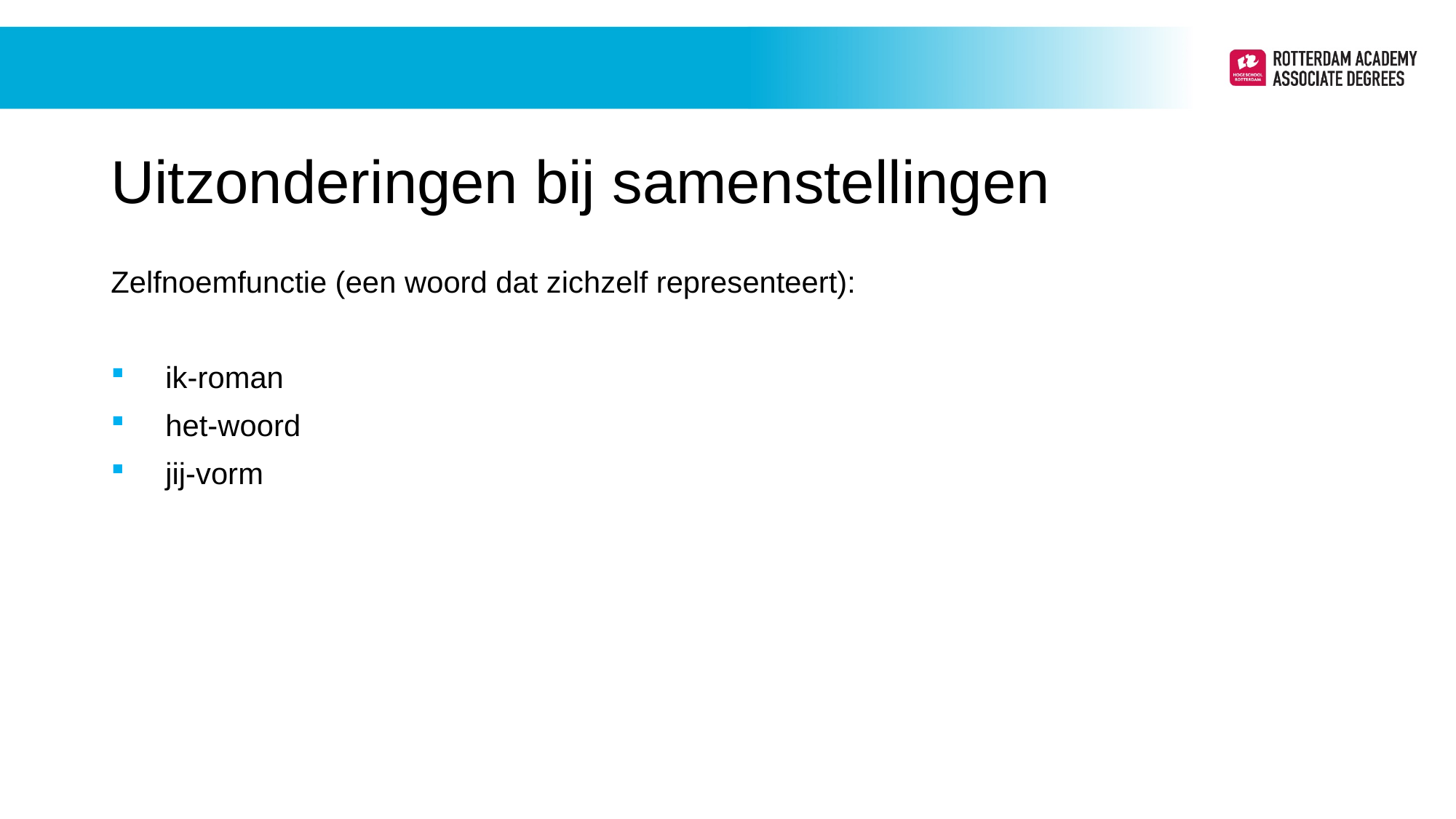

# Uitzonderingen bij samenstellingen
Zelfnoemfunctie (een woord dat zichzelf representeert):

ik-roman
het-woord
jij-vorm